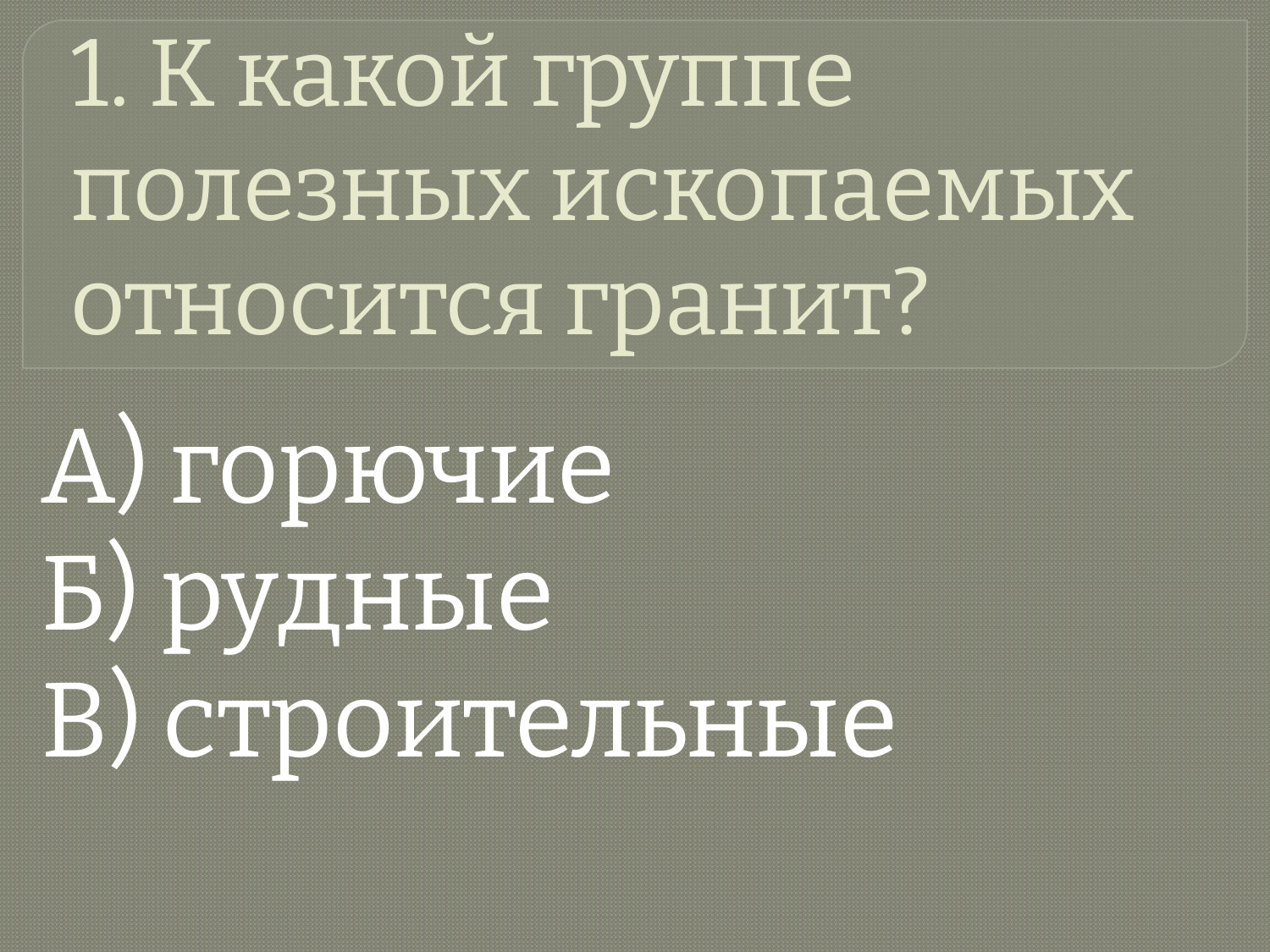

# 1. К какой группе полезных ископаемых относится гранит?
А) горючие
Б) рудные
В) строительные